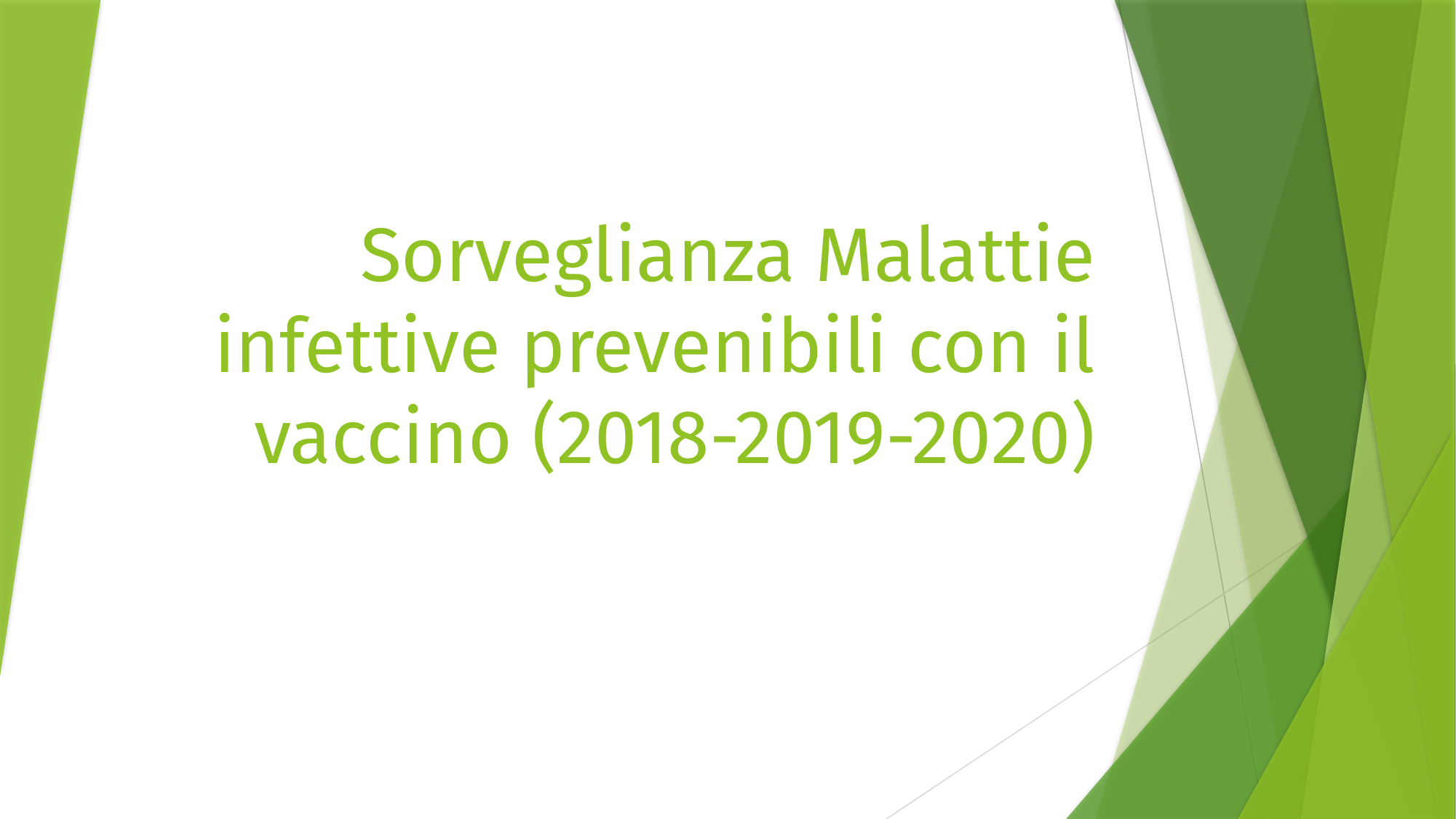

# Sorveglianza Malattie infettive prevenibili con il vaccino (2018-2019-2020)